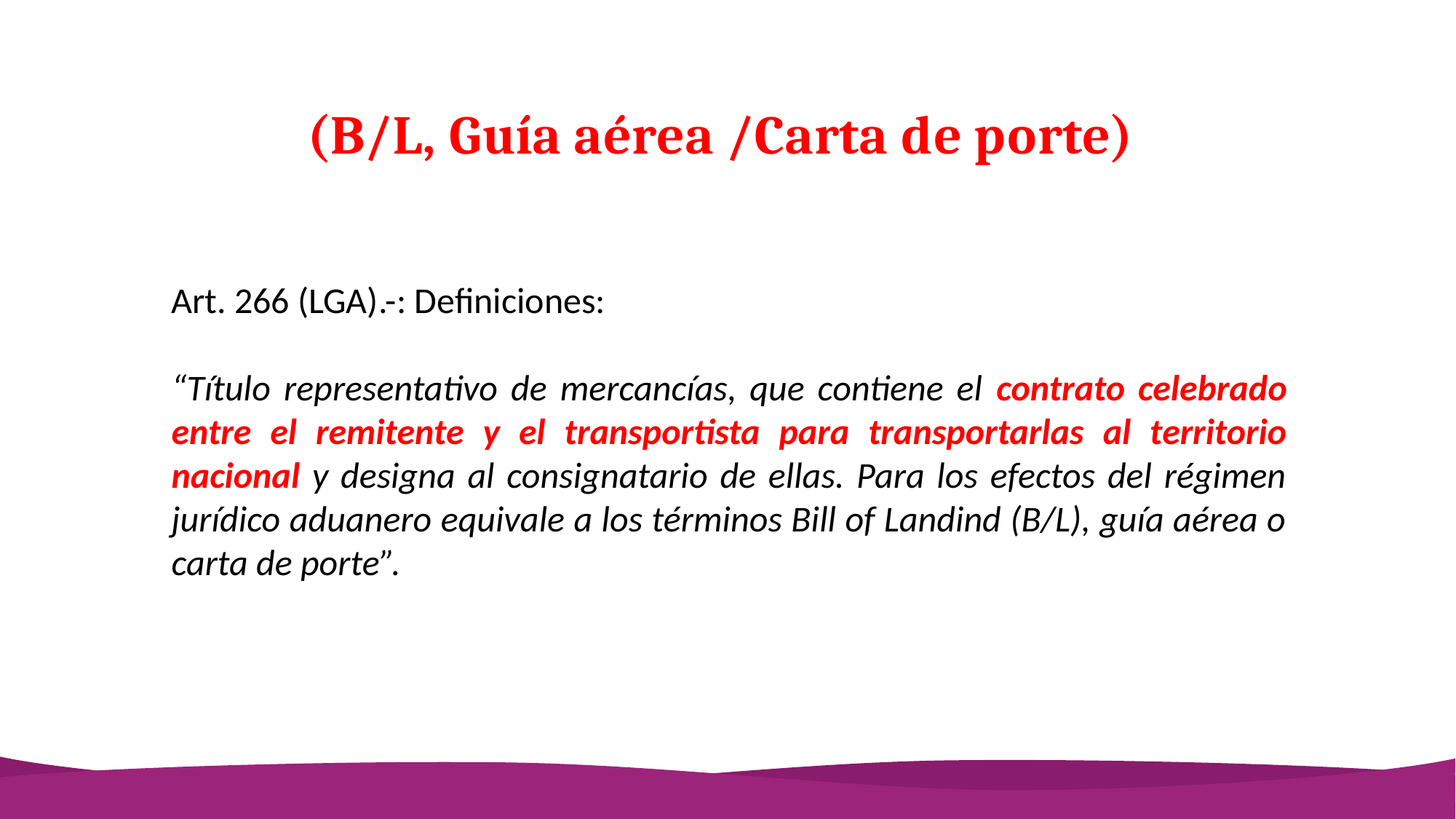

# (B/L, Guía aérea /Carta de porte)
Art. 266 (LGA).-: Definiciones:

“Título representativo de mercancías, que contiene el contrato celebrado entre el remitente y el transportista para transportarlas al territorio nacional y designa al consignatario de ellas. Para los efectos del régimen jurídico aduanero equivale a los términos Bill of Landind (B/L), guía aérea o carta de porte”.